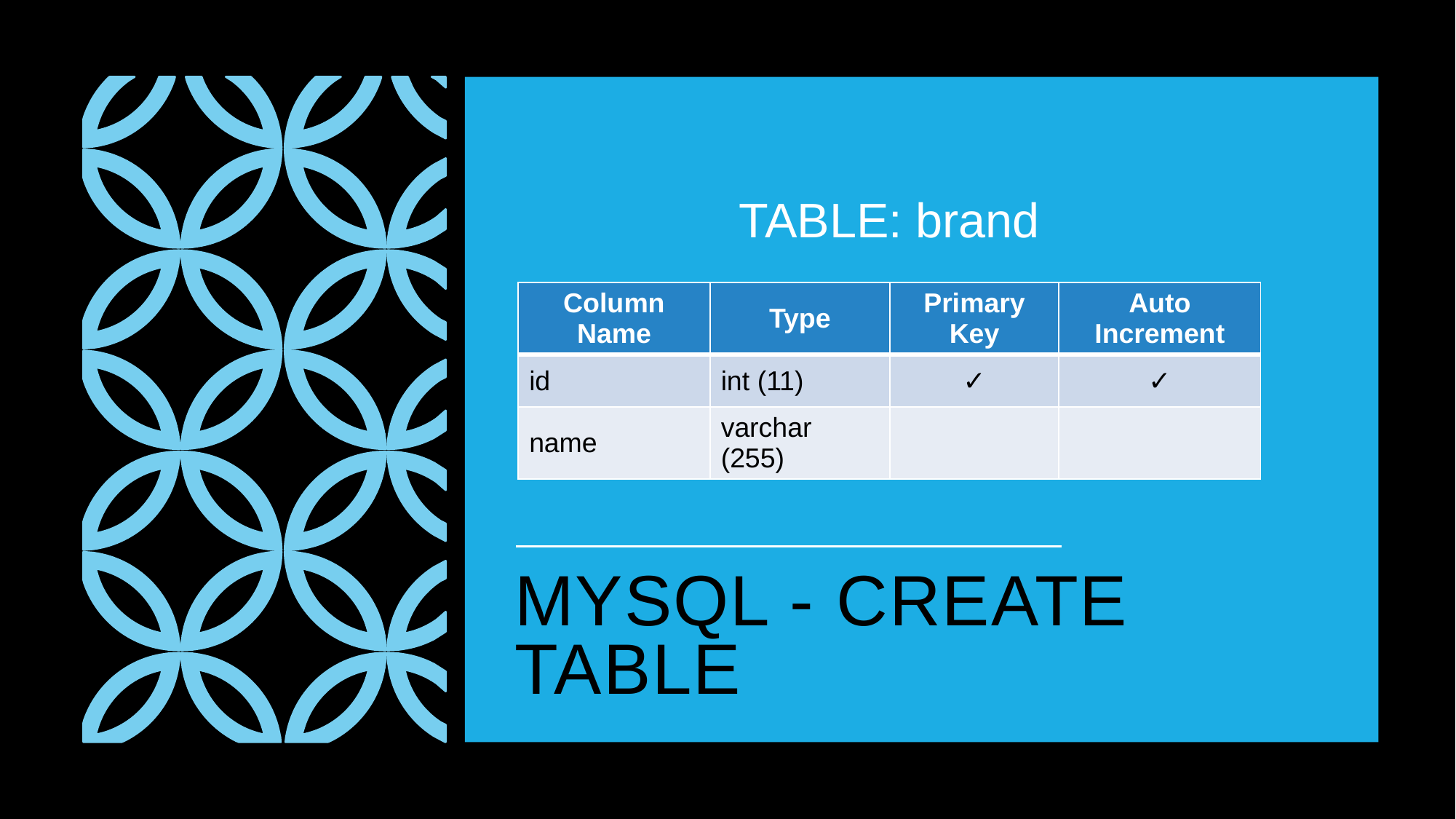

TABLE: brand

| Column Name | Type | Primary Key | Auto Increment |
| --- | --- | --- | --- |
| id | int (11) | ✓ | ✓ |
| name | varchar (255) |  |  |
# MYSQL - CREATE TABLE